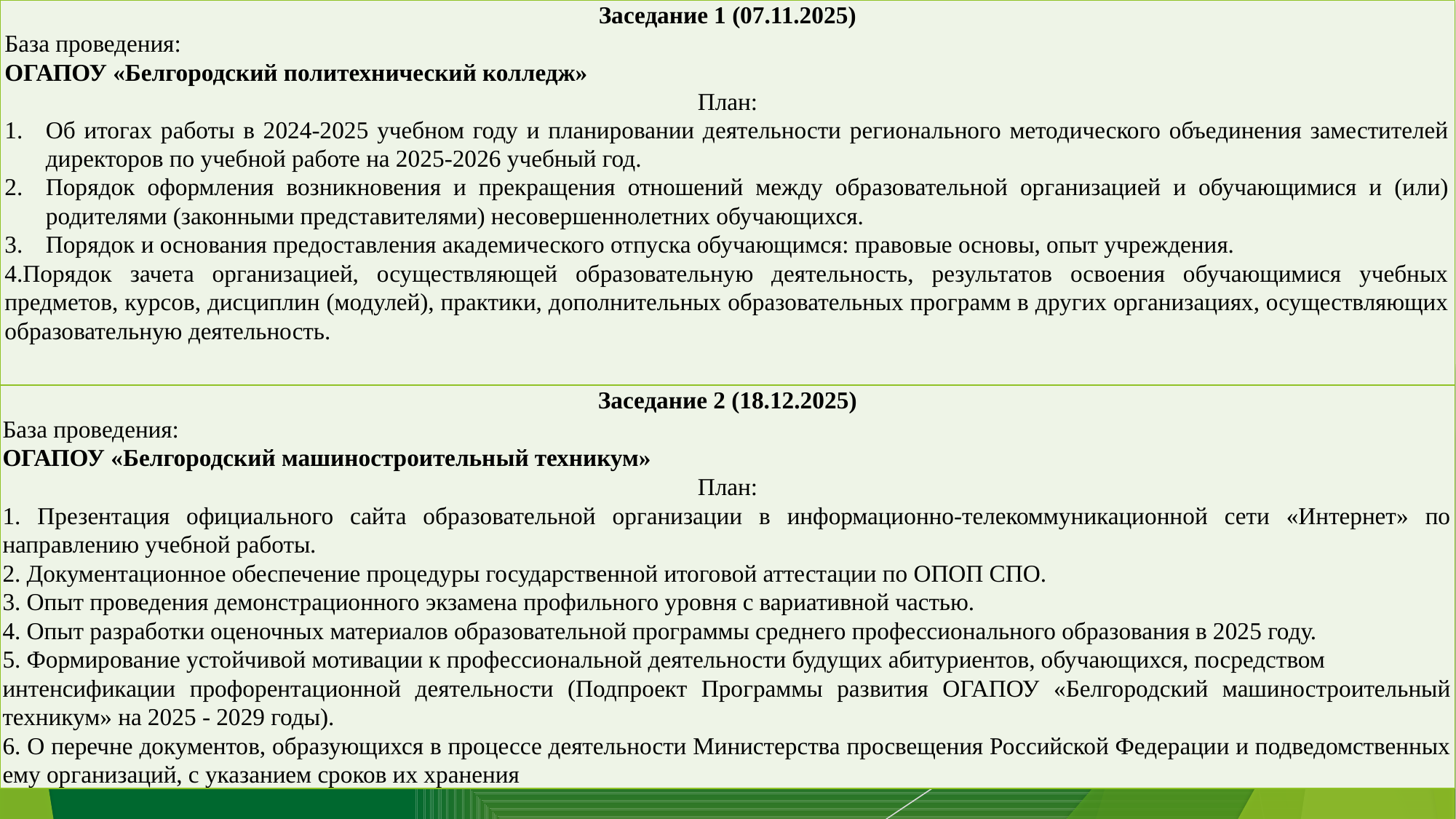

| Заседание 1 (07.11.2025) База проведения: ОГАПОУ «Белгородский политехнический колледж» План: Об итогах работы в 2024-2025 учебном году и планировании деятельности регионального методического объединения заместителей директоров по учебной работе на 2025-2026 учебный год. Порядок оформления возникновения и прекращения отношений между образовательной организацией и обучающимися и (или) родителями (законными представителями) несовершеннолетних обучающихся. Порядок и основания предоставления академического отпуска обучающимся: правовые основы, опыт учреждения. 4.Порядок зачета организацией, осуществляющей образовательную деятельность, результатов освоения обучающимися учебных предметов, курсов, дисциплин (модулей), практики, дополнительных образовательных программ в других организациях, осуществляющих образовательную деятельность. |
| --- |
| Заседание 2 (18.12.2025) База проведения: ОГАПОУ «Белгородский машиностроительный техникум» План: 1. Презентация официального сайта образовательной организации в информационно-телекоммуникационной сети «Интернет» по направлению учебной работы. 2. Документационное обеспечение процедуры государственной итоговой аттестации по ОПОП СПО. 3. Опыт проведения демонстрационного экзамена профильного уровня с вариативной частью. 4. Опыт разработки оценочных материалов образовательной программы среднего профессионального образования в 2025 году. 5. Формирование устойчивой мотивации к профессиональной деятельности будущих абитуриентов, обучающихся, посредством интенсификации профорентационной деятельности (Подпроект Программы развития ОГАПОУ «Белгородский машиностроительный техникум» на 2025 - 2029 годы). 6. О перечне документов, образующихся в процессе деятельности Министерства просвещения Российской Федерации и подведомственных ему организаций, с указанием сроков их хранения |
| --- |